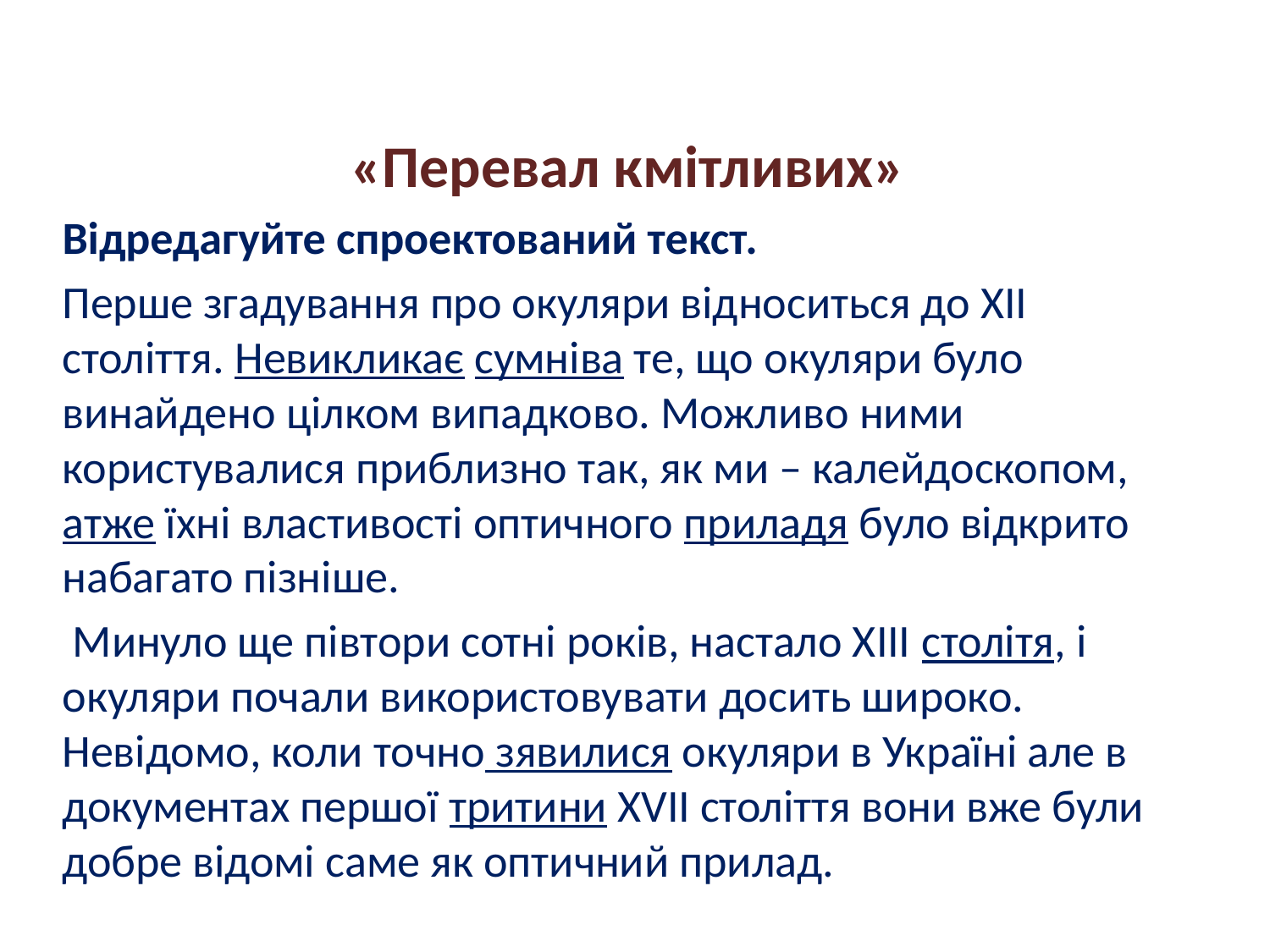

«Перевал кмітливих»
Відредагуйте спроектований текст.
Перше згадування про окуляри відноситься до ХІІ століття. Невикликає сумніва те, що окуляри було винайдено цілком випадково. Можливо ними користувалися приблизно так, як ми – калейдоскопом, атже їхні властивості оптичного приладя було відкрито набагато пізніше.
 Минуло ще півтори сотні років, настало ХІІІ столітя, і окуляри почали використовувати досить широко. Невідомо, коли точно зявилися окуляри в Україні але в документах першої тритини ХVІІ століття вони вже були добре відомі саме як оптичний прилад.